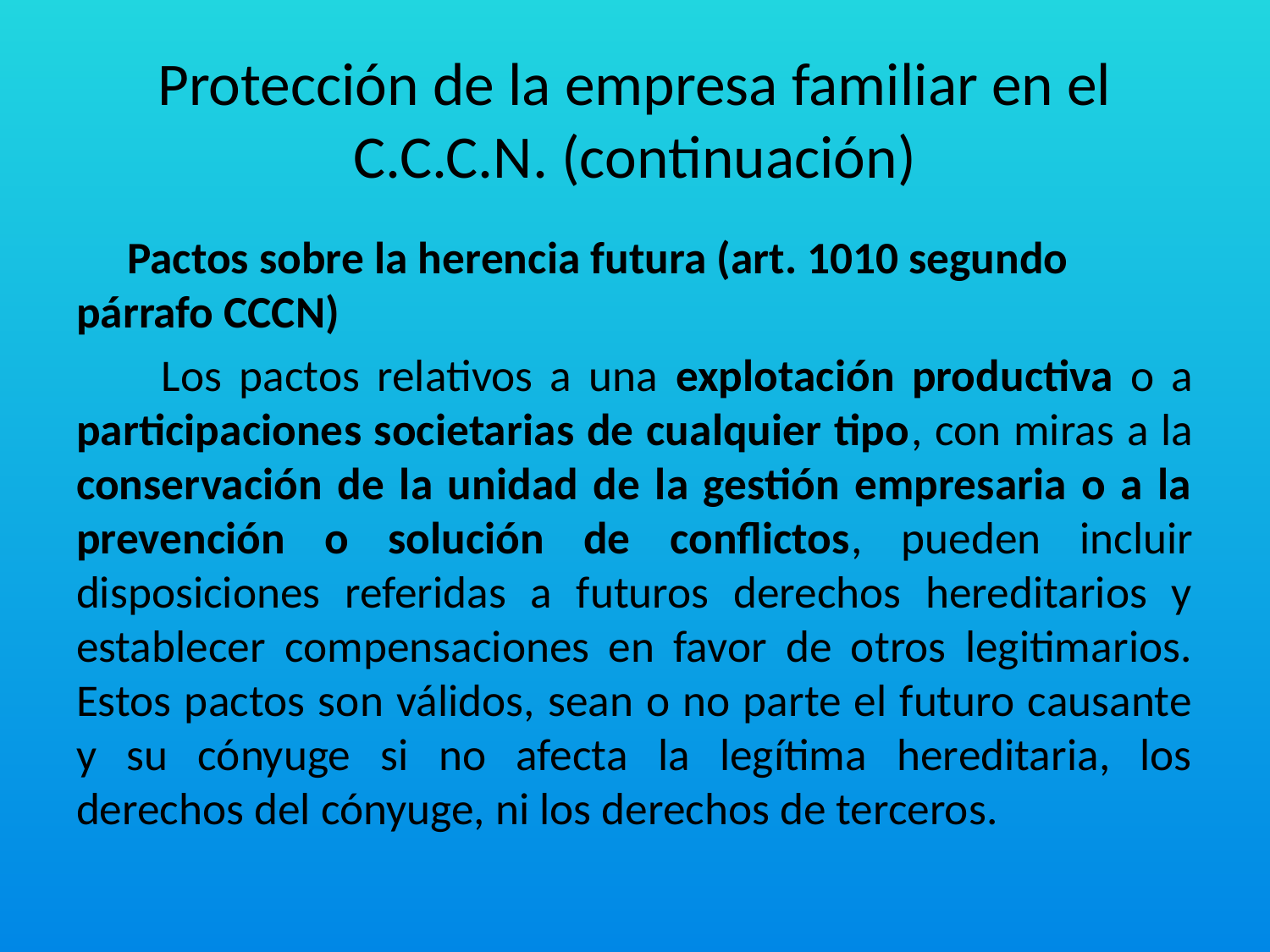

# Protección de la empresa familiar en el C.C.C.N. (continuación)
     Pactos sobre la herencia futura (art. 1010 segundo párrafo CCCN)
     Los pactos relativos a una explotación productiva o a participaciones societarias de cualquier tipo, con miras a la conservación de la unidad de la gestión empresaria o a la prevención o solución de conflictos, pueden incluir disposiciones referidas a futuros derechos hereditarios y establecer compensaciones en favor de otros legitimarios. Estos pactos son válidos, sean o no parte el futuro causante y su cónyuge si no afecta la legítima hereditaria, los derechos del cónyuge, ni los derechos de terceros.